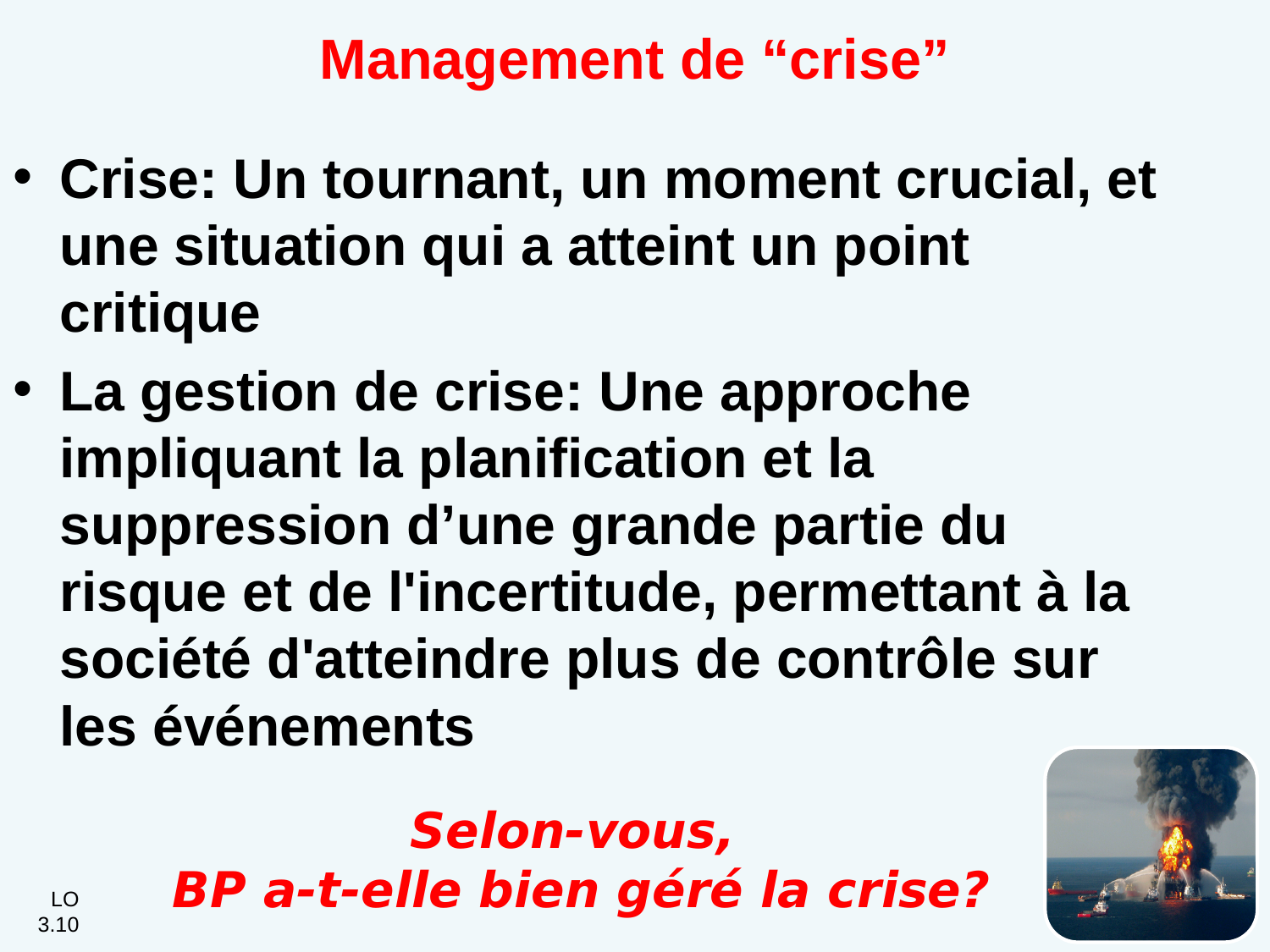

# Management de “crise”
Crise: Un tournant, un moment crucial, et une situation qui a atteint un point critique
La gestion de crise: Une approche impliquant la planification et la suppression d’une grande partie du risque et de l'incertitude, permettant à la société d'atteindre plus de contrôle sur les événements

Selon-vous,
BP a-t-elle bien géré la crise?
LO 3.10